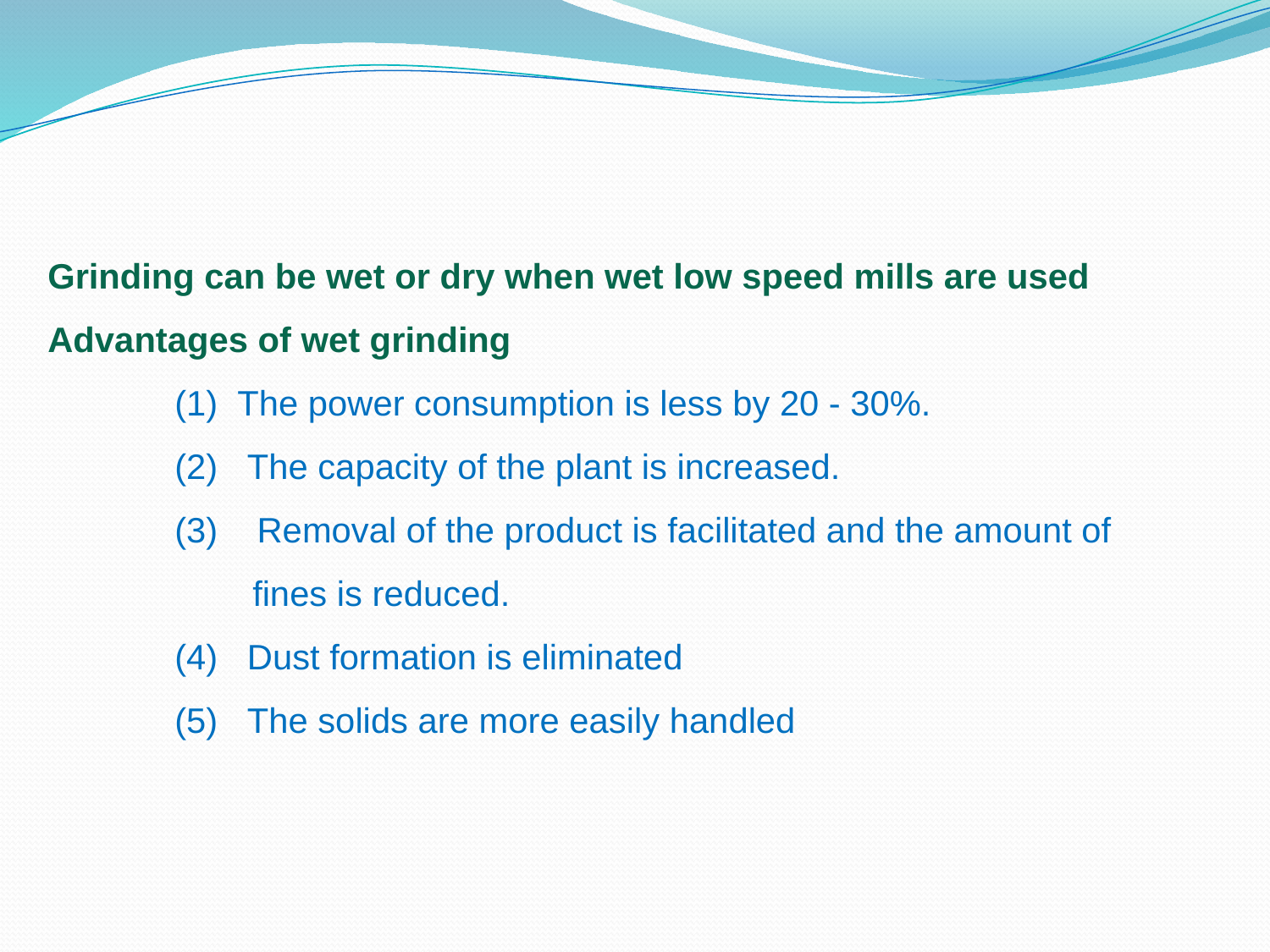

Grinding can be wet or dry when wet low speed mills are used
Advantages of wet grinding
  The power consumption is less by 20 - 30%.
   The capacity of the plant is increased.
    Removal of the product is facilitated and the amount of
        fines is reduced.
   Dust formation is eliminated
   The solids are more easily handled